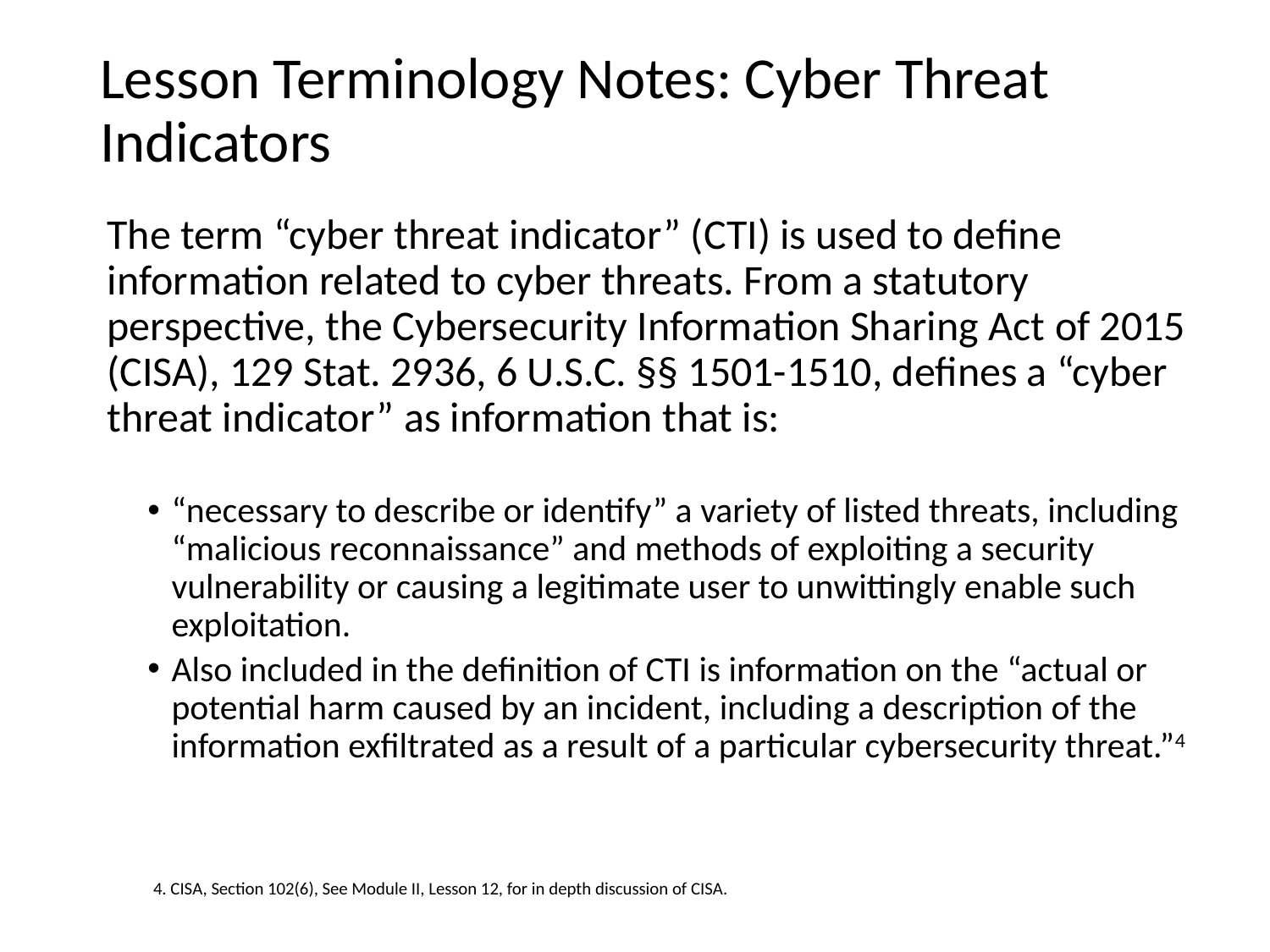

# Lesson Terminology Notes: Cyber Threat Indicators
The term “cyber threat indicator” (CTI) is used to define information related to cyber threats. From a statutory perspective, the Cybersecurity Information Sharing Act of 2015 (CISA), 129 Stat. 2936, 6 U.S.C. §§ 1501-1510, defines a “cyber threat indicator” as information that is:

“necessary to describe or identify” a variety of listed threats, including “malicious reconnaissance” and methods of exploiting a security vulnerability or causing a legitimate user to unwittingly enable such exploitation.
Also included in the definition of CTI is information on the “actual or potential harm caused by an incident, including a description of the information exfiltrated as a result of a particular cybersecurity threat.”4

4. CISA, Section 102(6), See Module II, Lesson 12, for in depth discussion of CISA.